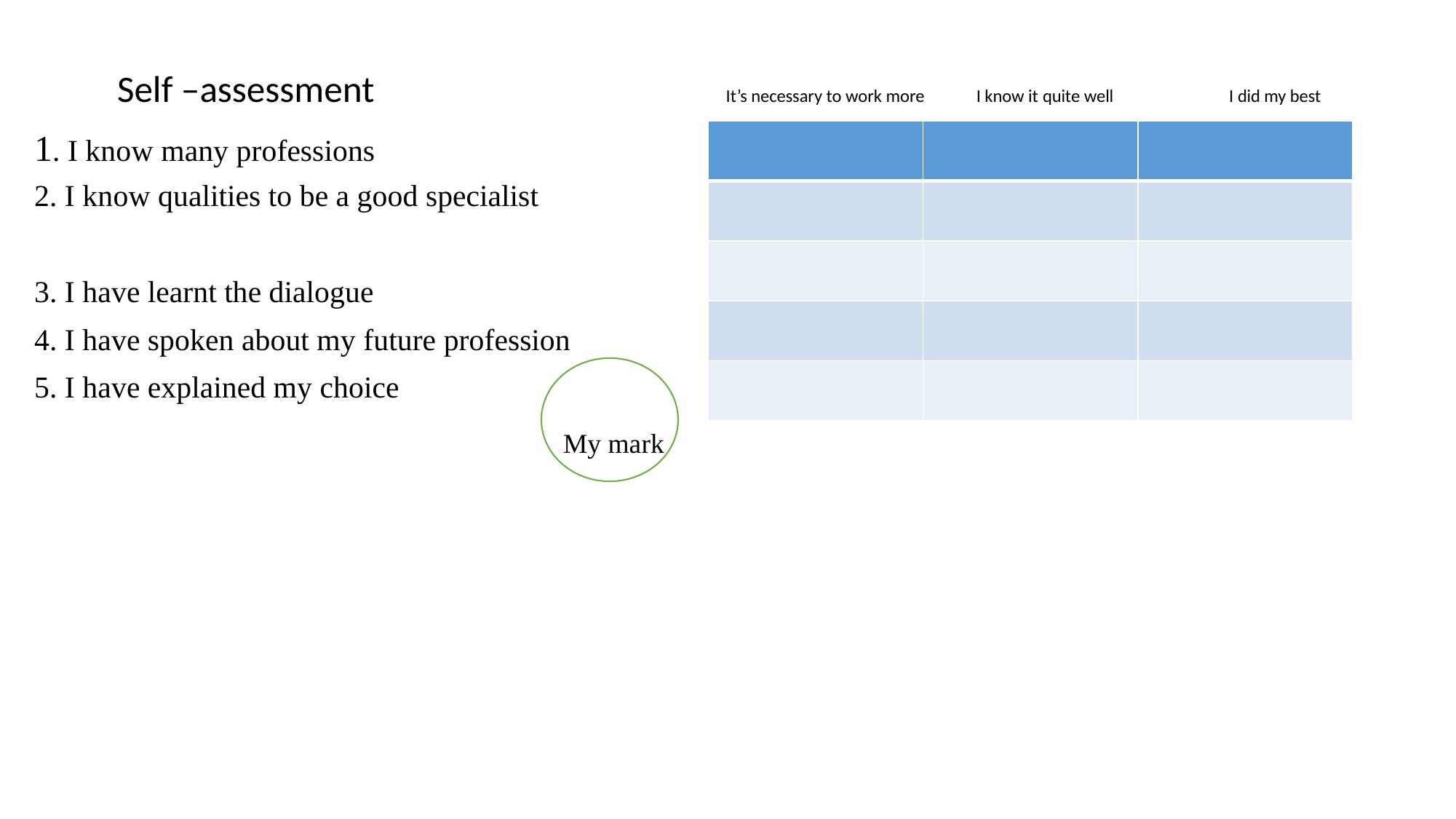

# Self –assessment                                          It’s necessary to work more             I know it quite well                             I did my best
|  |  |  |
| --- | --- | --- |
|  |  |  |
|  |  |  |
|  |  |  |
|  |  |  |
1. I know many professions
2. I know qualities to be a good specialist

3. I have learnt the dialogue
4. I have spoken about my future profession
5. I have explained my choice

My mark